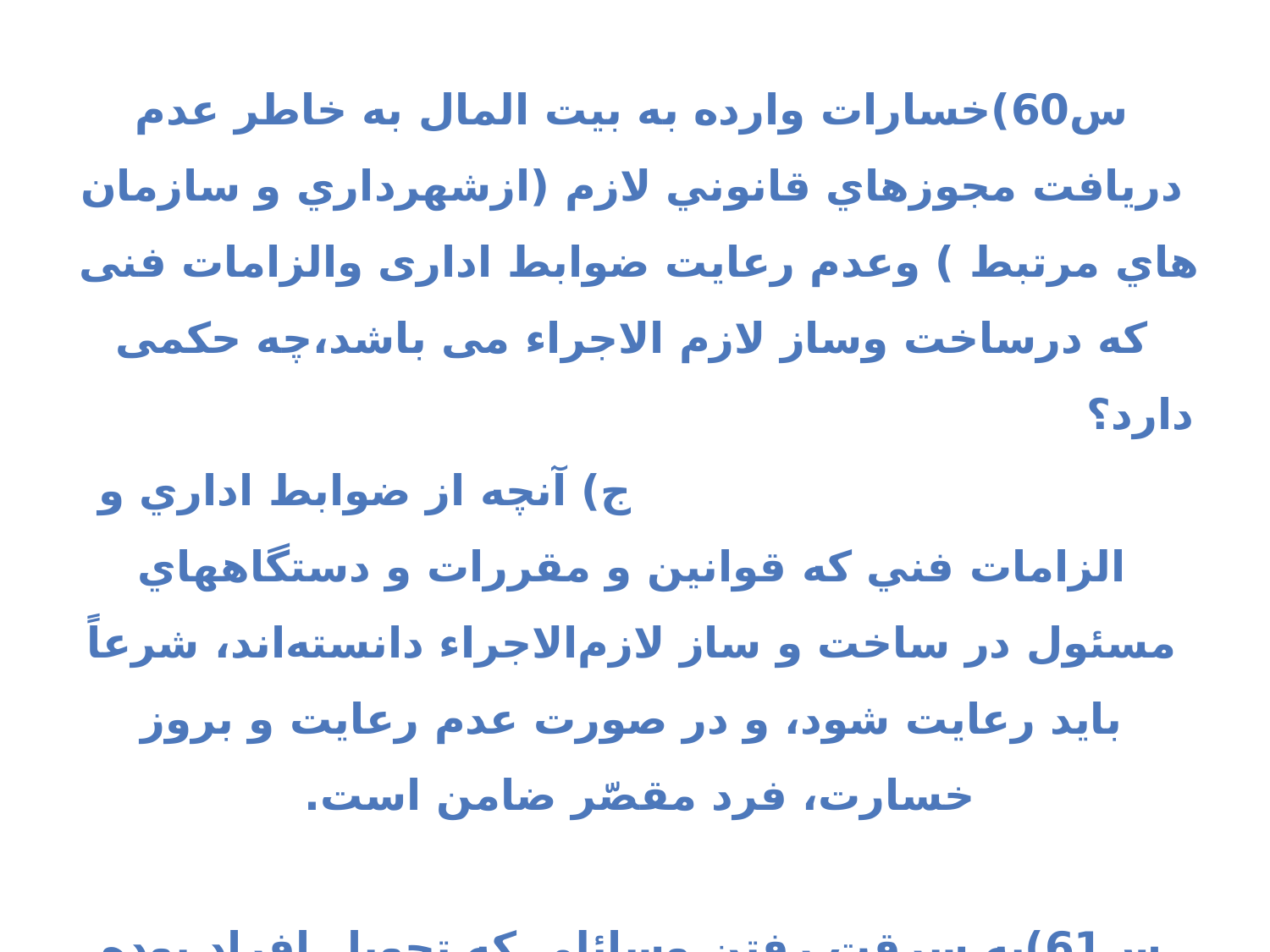

س60)خسارات وارده به بیت المال به خاطر عدم دريافت مجوزهاي قانوني لازم (ازشهرداري و سازمان هاي مرتبط ) وعدم رعایت ضوابط اداری والزامات فنی  که درساخت وساز لازم الاجراء می باشد،چه حکمی دارد؟                                                                                                          ج) آنچه از ضوابط اداري و الزامات فني كه قوانين و مقررات و دستگاههاي مسئول در ساخت و ساز لازم‌الاجراء دانسته‌اند، شرعاً بايد رعايت شود، و در صورت عدم رعايت و بروز خسارت، فرد مقصّر ضامن است.

س61)به سرقت رفتن وسائلی که تحویل افراد بوده ومفقودشده ،چه حکمی دارد؟
ج)  وسائلی که به عنوان امانت دراختیار نگهبان وانباردار قرارگرفته است،اگر کوتاهی وسهل انگاری درحفاظت وصیانت از آنها نموده باشد ضامن است وباید جبران نماید،والاضامن نیست.